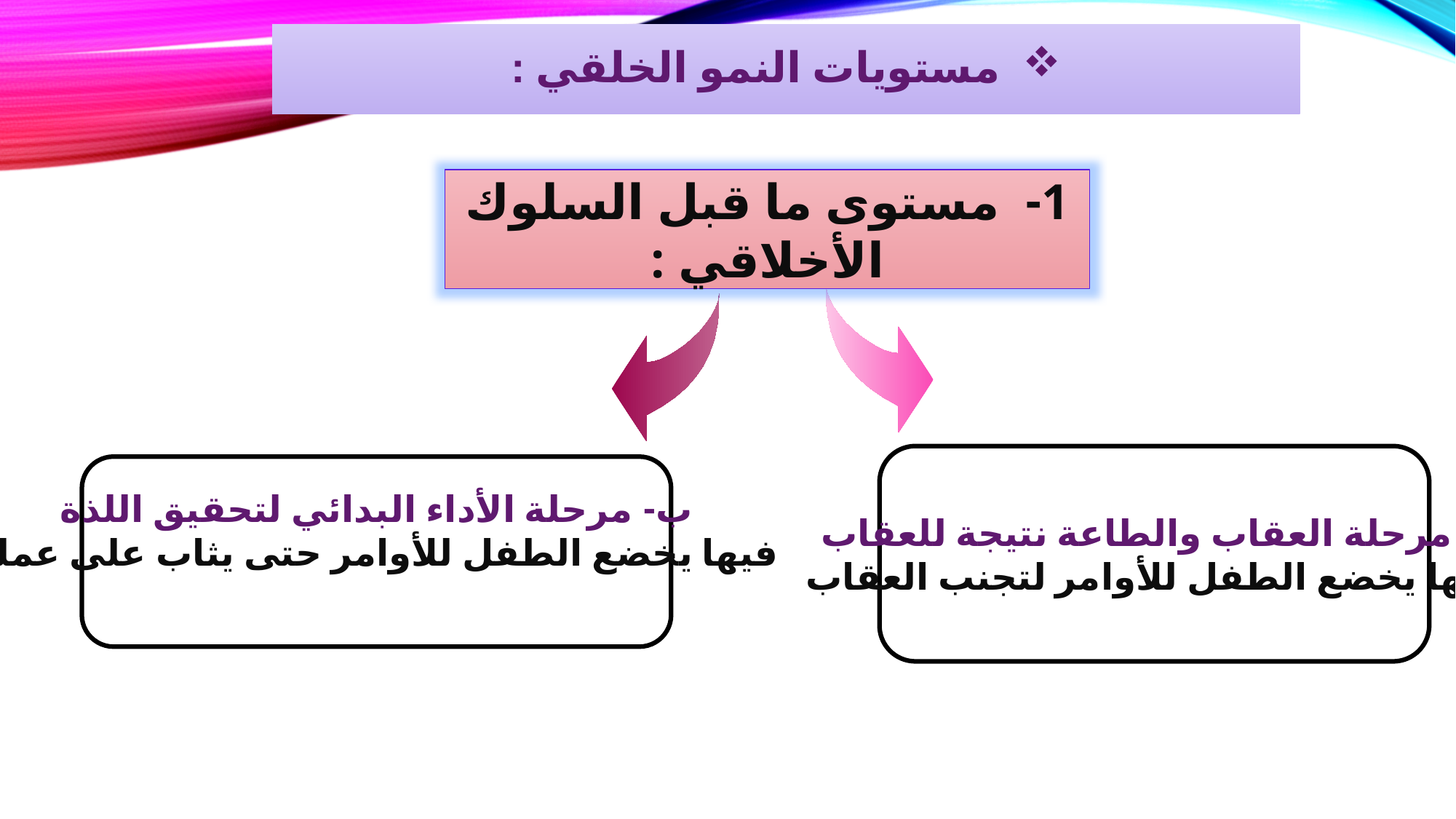

# مستويات النمو الخلقي :
1-  مستوى ما قبل السلوك الأخلاقي :

أ- مرحلة العقاب والطاعة نتيجة للعقاب
فيها يخضع الطفل للأوامر لتجنب العقاب
ب- مرحلة الأداء البدائي لتحقيق اللذة
فيها يخضع الطفل للأوامر حتى يثاب على عمله